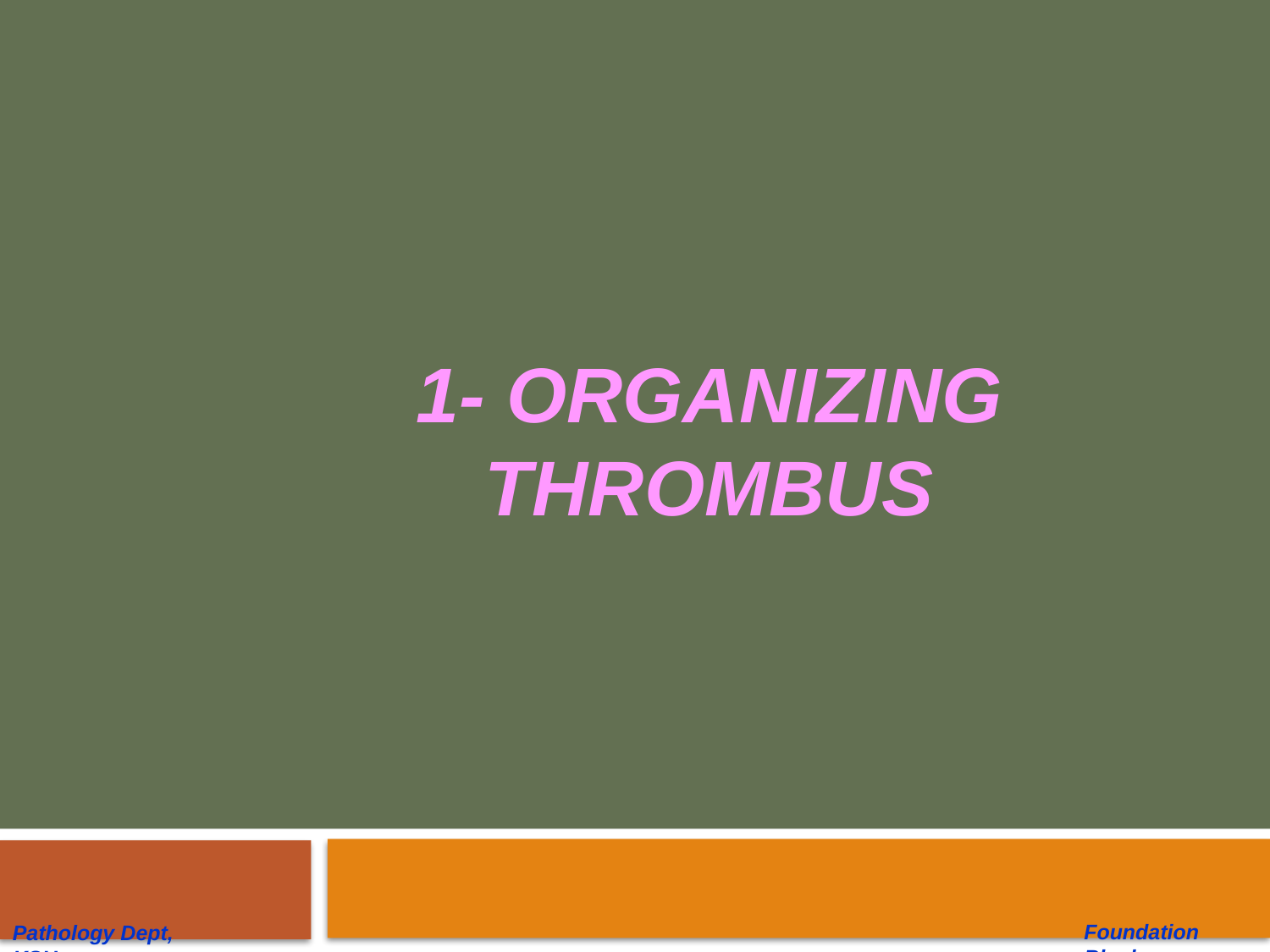

# 1- Organizing Thrombus
Foundation Block
Pathology Dept, KSU